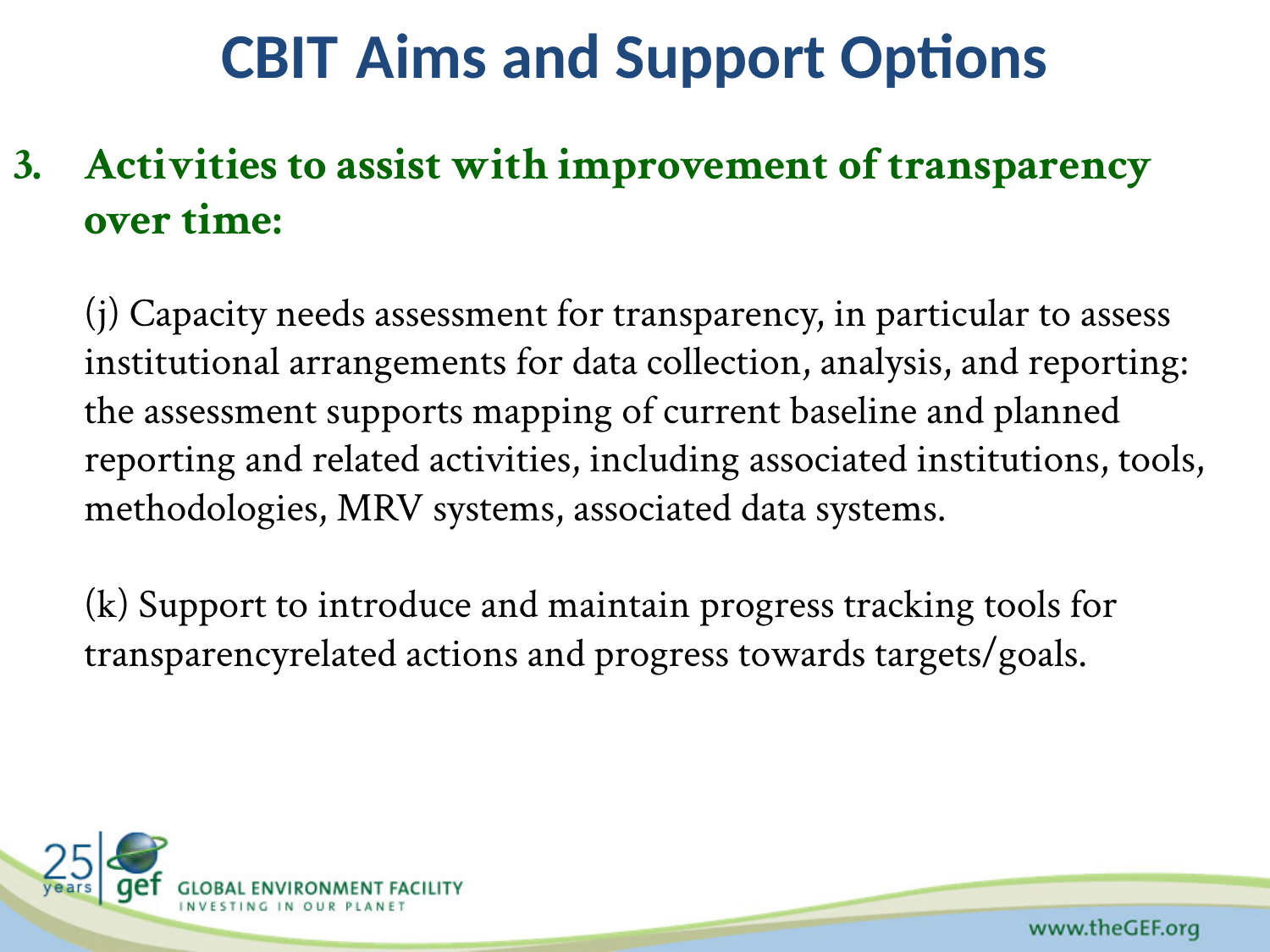

# CBIT Aims and Support Options
Activities to assist with improvement of transparency over time:
(j) Capacity needs assessment for transparency, in particular to assess institutional arrangements for data collection, analysis, and reporting: the assessment supports mapping of current baseline and planned reporting and related activities, including associated institutions, tools, methodologies, MRV systems, associated data systems.
(k) Support to introduce and maintain progress tracking tools for transparencyrelated actions and progress towards targets/goals.